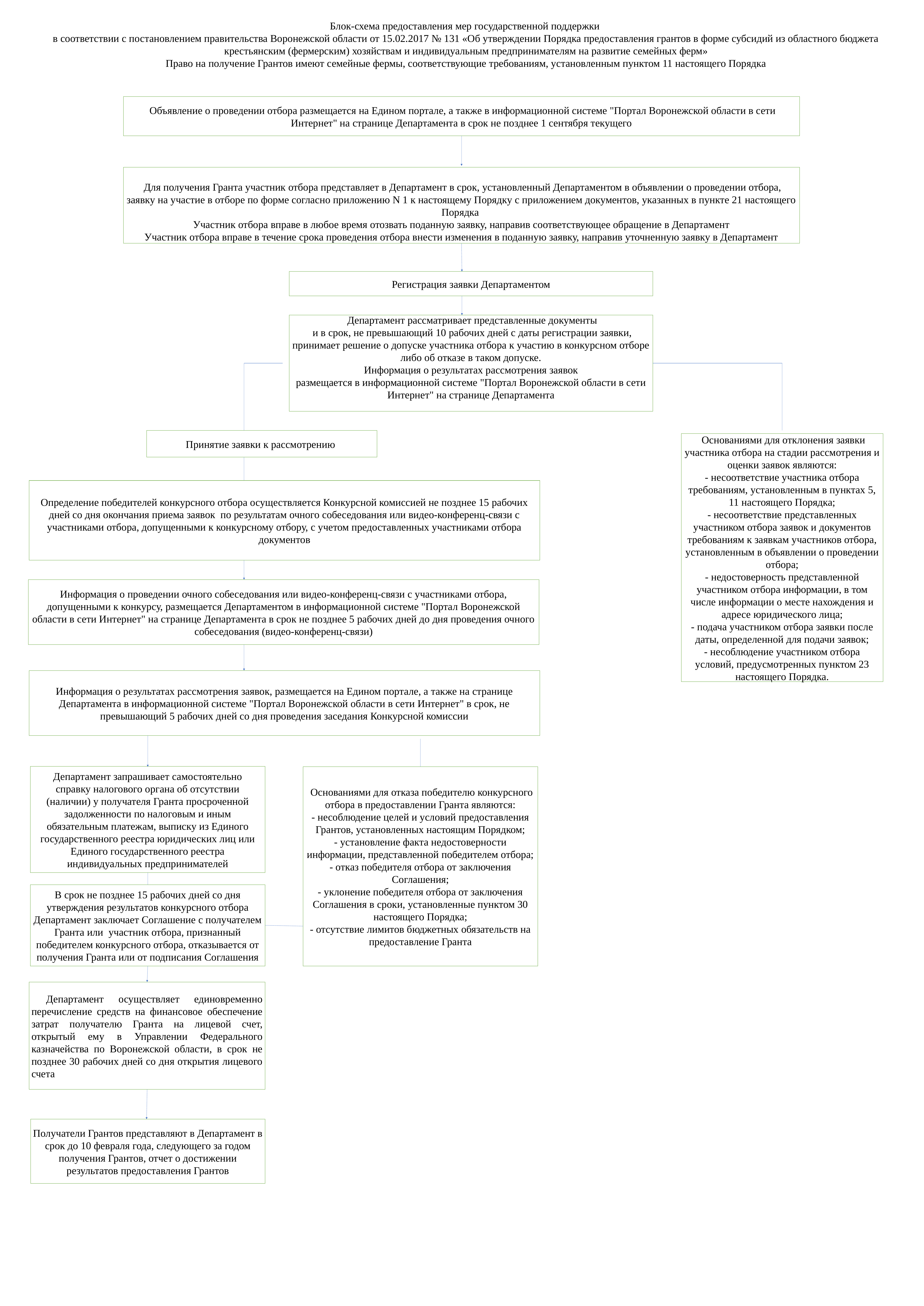

Блок-схема предоставления мер государственной поддержки
в соответствии с постановлением правительства Воронежской области от 15.02.2017 № 131 «Об утверждении Порядка предоставления грантов в форме субсидий из областного бюджета крестьянским (фермерским) хозяйствам и индивидуальным предпринимателям на развитие семейных ферм»
Право на получение Грантов имеют семейные фермы, соответствующие требованиям, установленным пунктом 11 настоящего Порядка
 Объявление о проведении отбора размещается на Едином портале, а также в информационной системе "Портал Воронежской области в сети Интернет" на странице Департамента в срок не позднее 1 сентября текущего

 Для получения Гранта участник отбора представляет в Департамент в срок, установленный Департаментом в объявлении о проведении отбора, заявку на участие в отборе по форме согласно приложению N 1 к настоящему Порядку с приложением документов, указанных в пункте 21 настоящего Порядка
Участник отбора вправе в любое время отозвать поданную заявку, направив соответствующее обращение в Департамент
Участник отбора вправе в течение срока проведения отбора внести изменения в поданную заявку, направив уточненную заявку в Департамент

Регистрация заявки Департаментом
 Департамент рассматривает представленные документы
 и в срок, не превышающий 10 рабочих дней с даты регистрации заявки, принимает решение о допуске участника отбора к участию в конкурсном отборе либо об отказе в таком допуске.
Информация о результатах рассмотрения заявок
размещается в информационной системе "Портал Воронежской области в сети Интернет" на странице Департамента

Принятие заявки к рассмотрению
 Основаниями для отклонения заявки участника отбора на стадии рассмотрения и оценки заявок являются:
- несоответствие участника отбора требованиям, установленным в пунктах 5, 11 настоящего Порядка;
- несоответствие представленных участником отбора заявок и документов требованиям к заявкам участников отбора, установленным в объявлении о проведении отбора;
- недостоверность представленной участником отбора информации, в том числе информации о месте нахождения и адресе юридического лица;
- подача участником отбора заявки после даты, определенной для подачи заявок;
- несоблюдение участником отбора условий, предусмотренных пунктом 23 настоящего Порядка.
Определение победителей конкурсного отбора осуществляется Конкурсной комиссией не позднее 15 рабочих дней со дня окончания приема заявок  по результатам очного собеседования или видео-конференц-связи с участниками отбора, допущенными к конкурсному отбору, с учетом предоставленных участниками отбора документов
Информация о проведении очного собеседования или видео-конференц-связи с участниками отбора, допущенными к конкурсу, размещается Департаментом в информационной системе "Портал Воронежской области в сети Интернет" на странице Департамента в срок не позднее 5 рабочих дней до дня проведения очного собеседования (видео-конференц-связи)
Информация о результатах рассмотрения заявок, размещается на Едином портале, а также на странице Департамента в информационной системе "Портал Воронежской области в сети Интернет" в срок, не превышающий 5 рабочих дней со дня проведения заседания Конкурсной комиссии
Департамент запрашивает самостоятельно
справку налогового органа об отсутствии (наличии) у получателя Гранта просроченной задолженности по налоговым и иным обязательным платежам, выписку из Единого государственного реестра юридических лиц или Единого государственного реестра индивидуальных предпринимателей
 Основаниями для отказа победителю конкурсного отбора в предоставлении Гранта являются:
- несоблюдение целей и условий предоставления Грантов, установленных настоящим Порядком;
- установление факта недостоверности информации, представленной победителем отбора;
- отказ победителя отбора от заключения Соглашения;
- уклонение победителя отбора от заключения Соглашения в сроки, установленные пунктом 30 настоящего Порядка;
- отсутствие лимитов бюджетных обязательств на предоставление Гранта
В срок не позднее 15 рабочих дней со дня утверждения результатов конкурсного отбора Департамент заключает Соглашение с получателем Гранта или  участник отбора, признанный победителем конкурсного отбора, отказывается от получения Гранта или от подписания Соглашения
 Департамент осуществляет единовременно перечисление средств на финансовое обеспечение затрат получателю Гранта на лицевой счет, открытый ему в Управлении Федерального казначейства по Воронежской области, в срок не позднее 30 рабочих дней со дня открытия лицевого счета
Получатели Грантов представляют в Департамент в срок до 10 февраля года, следующего за годом получения Грантов, отчет о достижении результатов предоставления Грантов